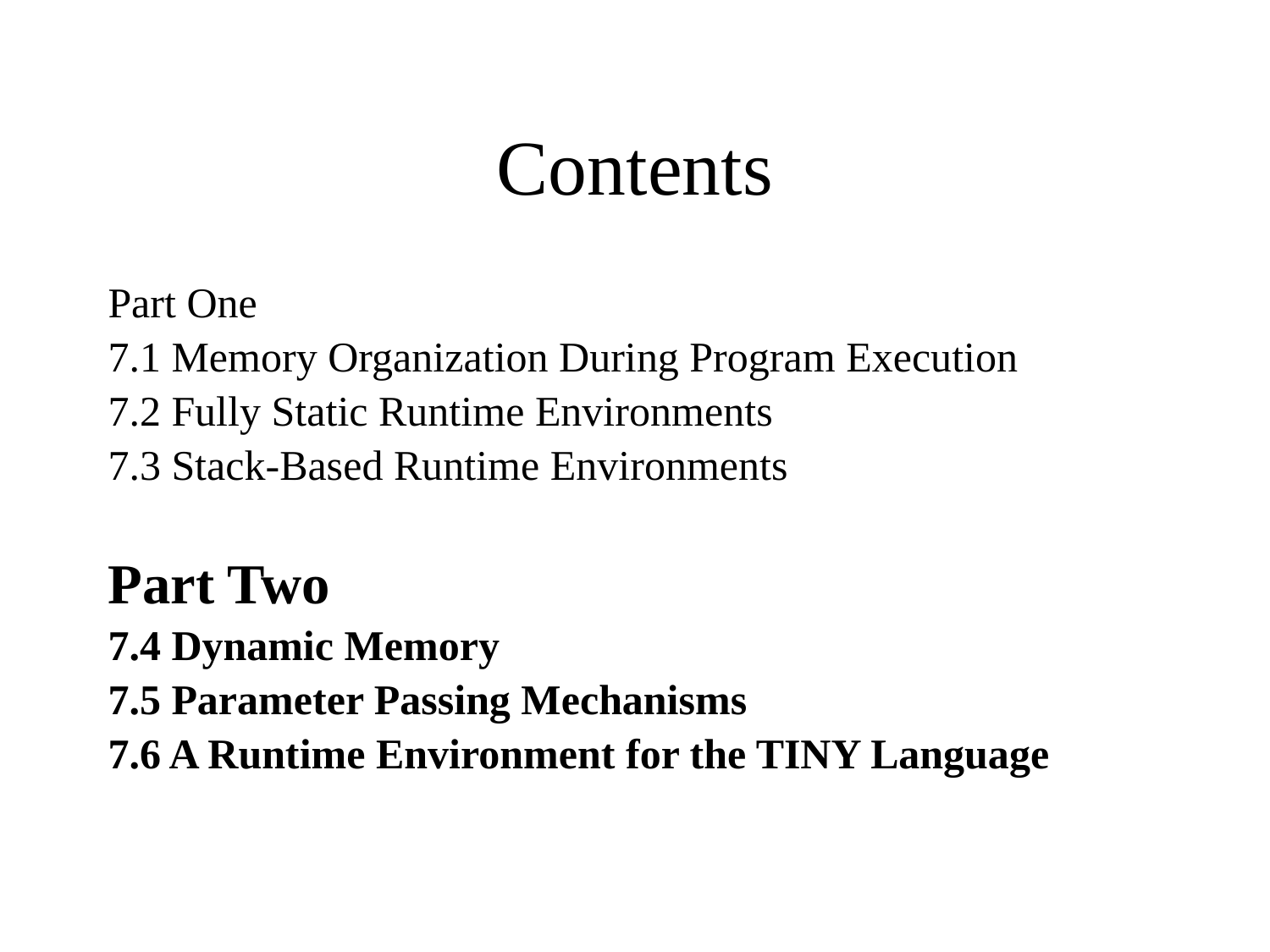

# Contents
Part One
7.1 Memory Organization During Program Execution
7.2 Fully Static Runtime Environments
7.3 Stack-Based Runtime Environments

Part Two
7.4 Dynamic Memory
7.5 Parameter Passing Mechanisms
7.6 A Runtime Environment for the TINY Language